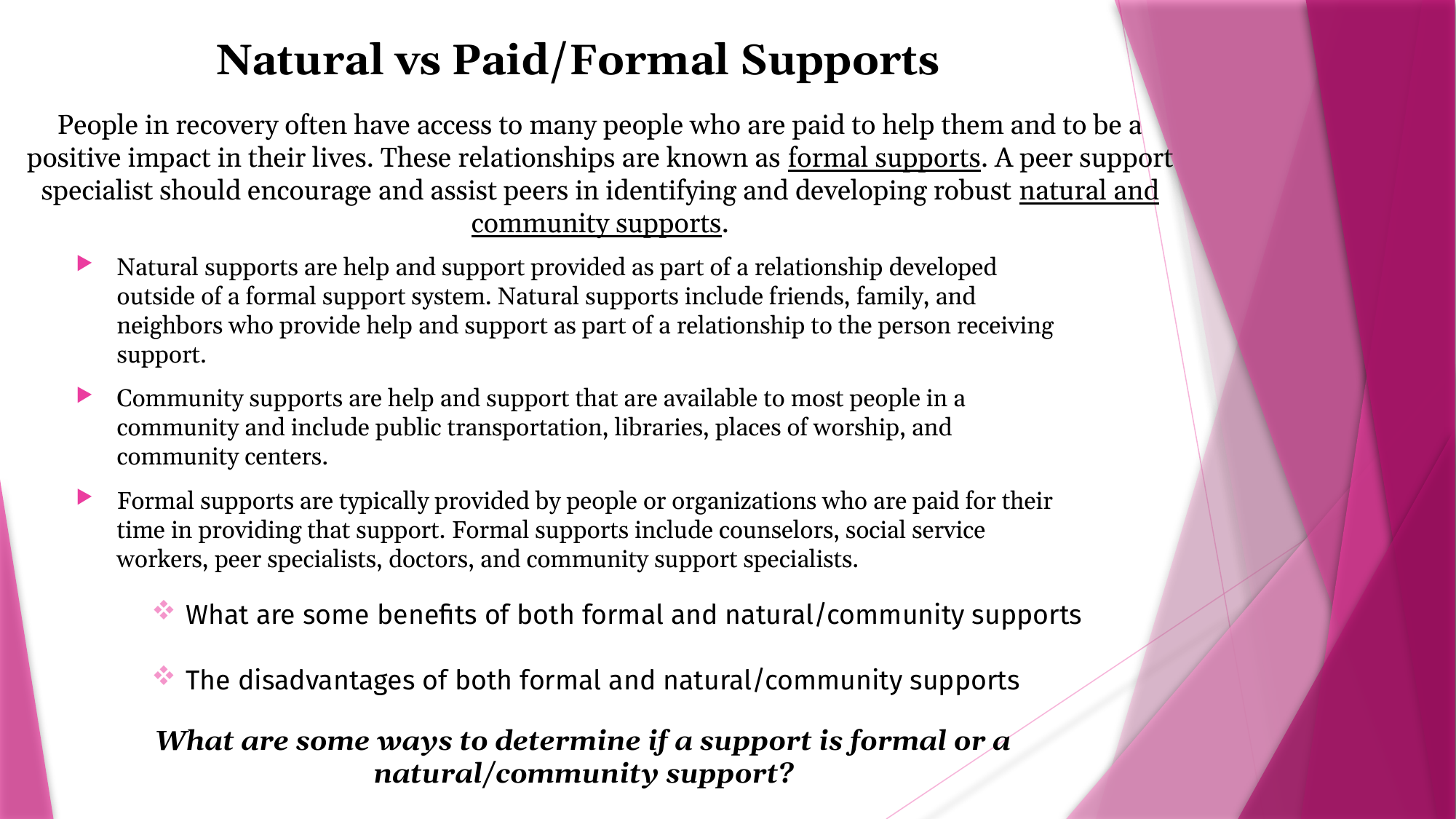

# Natural vs Paid/Formal Supports
People in recovery often have access to many people who are paid to help them and to be a positive impact in their lives. These relationships are known as formal supports. A peer support specialist should encourage and assist peers in identifying and developing robust natural and community supports.

Natural supports are help and support provided as part of a relationship developed outside of a formal support system. Natural supports include friends, family, and neighbors who provide help and support as part of a relationship to the person receiving support.
Community supports are help and support that are available to most people in a community and include public transportation, libraries, places of worship, and community centers.
Formal supports are typically provided by people or organizations who are paid for their time in providing that support. Formal supports include counselors, social service workers, peer specialists, doctors, and community support specialists.

What are some benefits of both formal and natural/community supports

The disadvantages of both formal and natural/community supports

What are some ways to determine if a support is formal or a natural/community support?